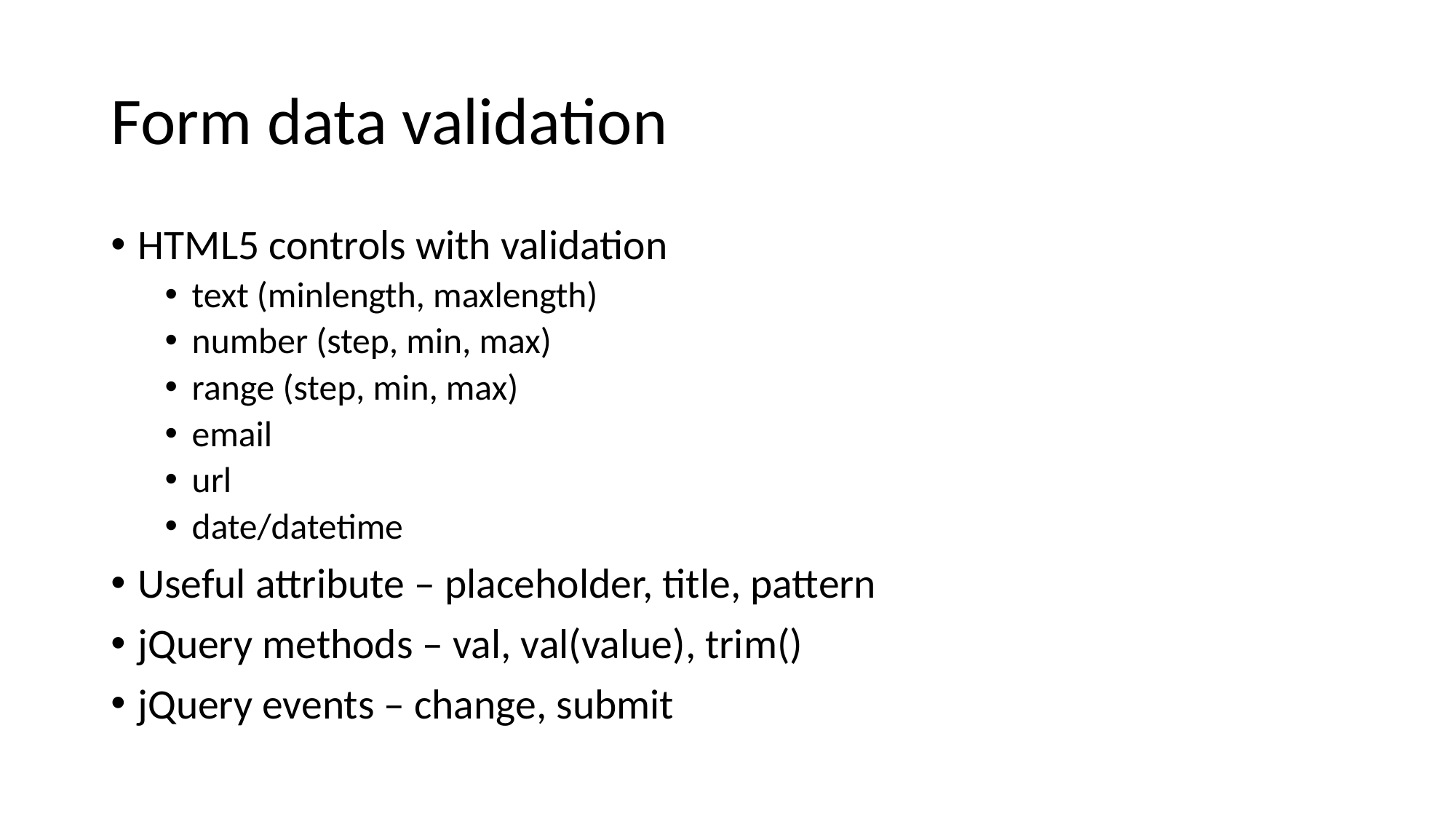

# Form data validation
HTML5 controls with validation
text (minlength, maxlength)
number (step, min, max)
range (step, min, max)
email
url
date/datetime
Useful attribute – placeholder, title, pattern
jQuery methods – val, val(value), trim()
jQuery events – change, submit